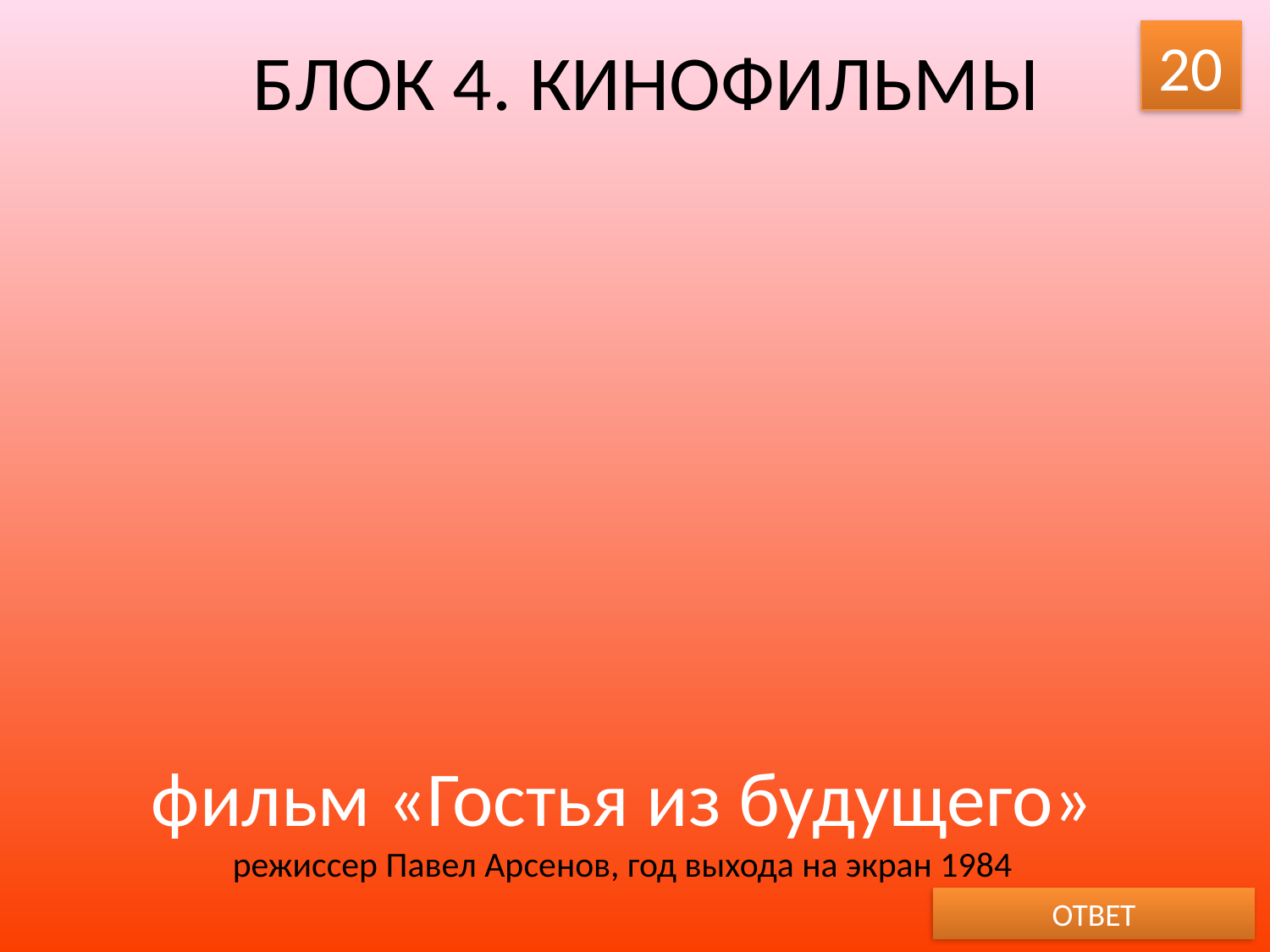

# БЛОК 4. КИНОФИЛЬМЫ
20
фильм «Гостья из будущего»
режиссер Павел Арсенов, год выхода на экран 1984
ОТВЕТ